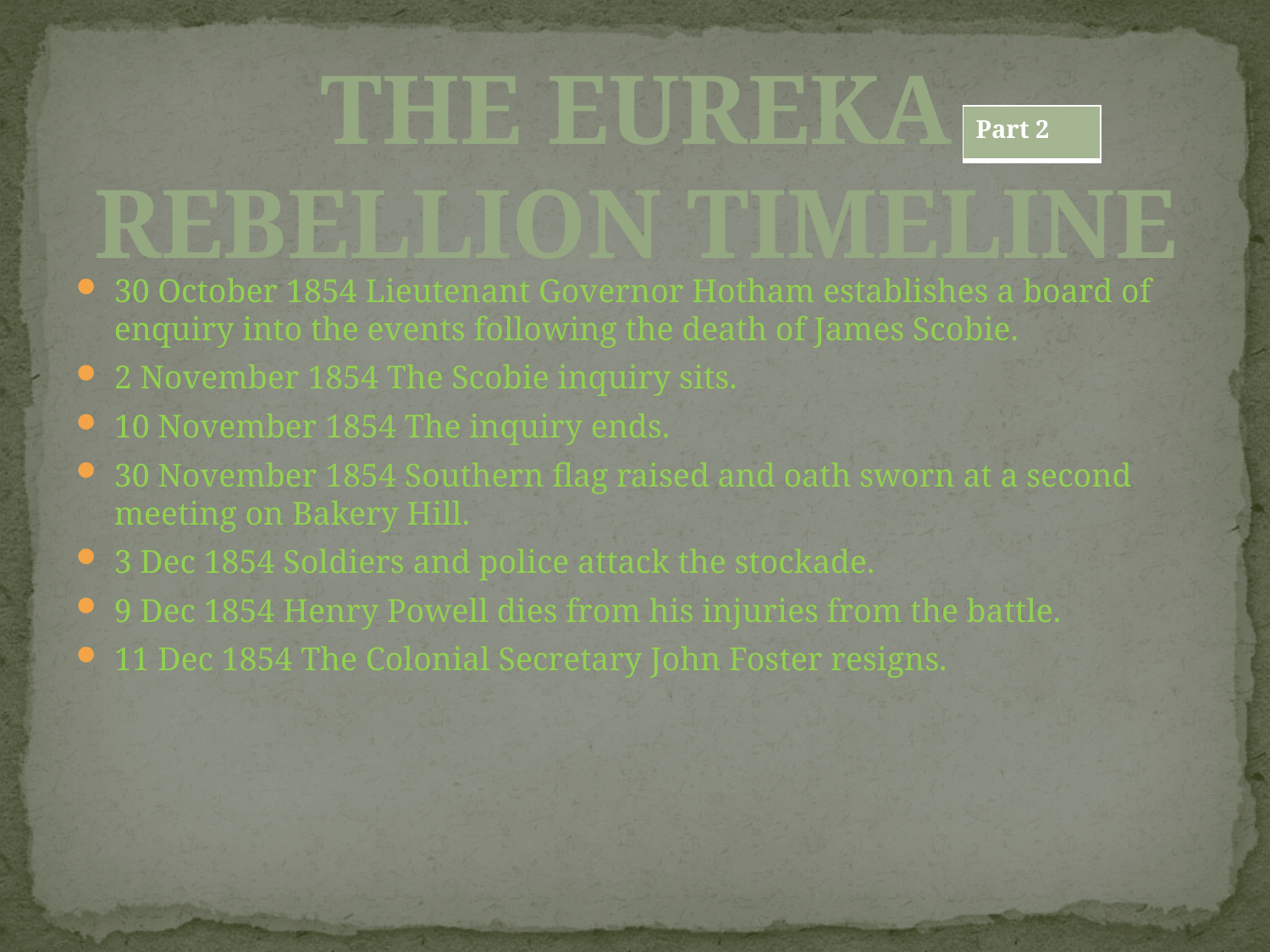

The Eureka Rebellion Timeline
| Part 2 |
| --- |
30 October 1854 Lieutenant Governor Hotham establishes a board of enquiry into the events following the death of James Scobie.
2 November 1854 The Scobie inquiry sits.
10 November 1854 The inquiry ends.
30 November 1854 Southern flag raised and oath sworn at a second meeting on Bakery Hill.
3 Dec 1854 Soldiers and police attack the stockade.
9 Dec 1854 Henry Powell dies from his injuries from the battle.
11 Dec 1854 The Colonial Secretary John Foster resigns.